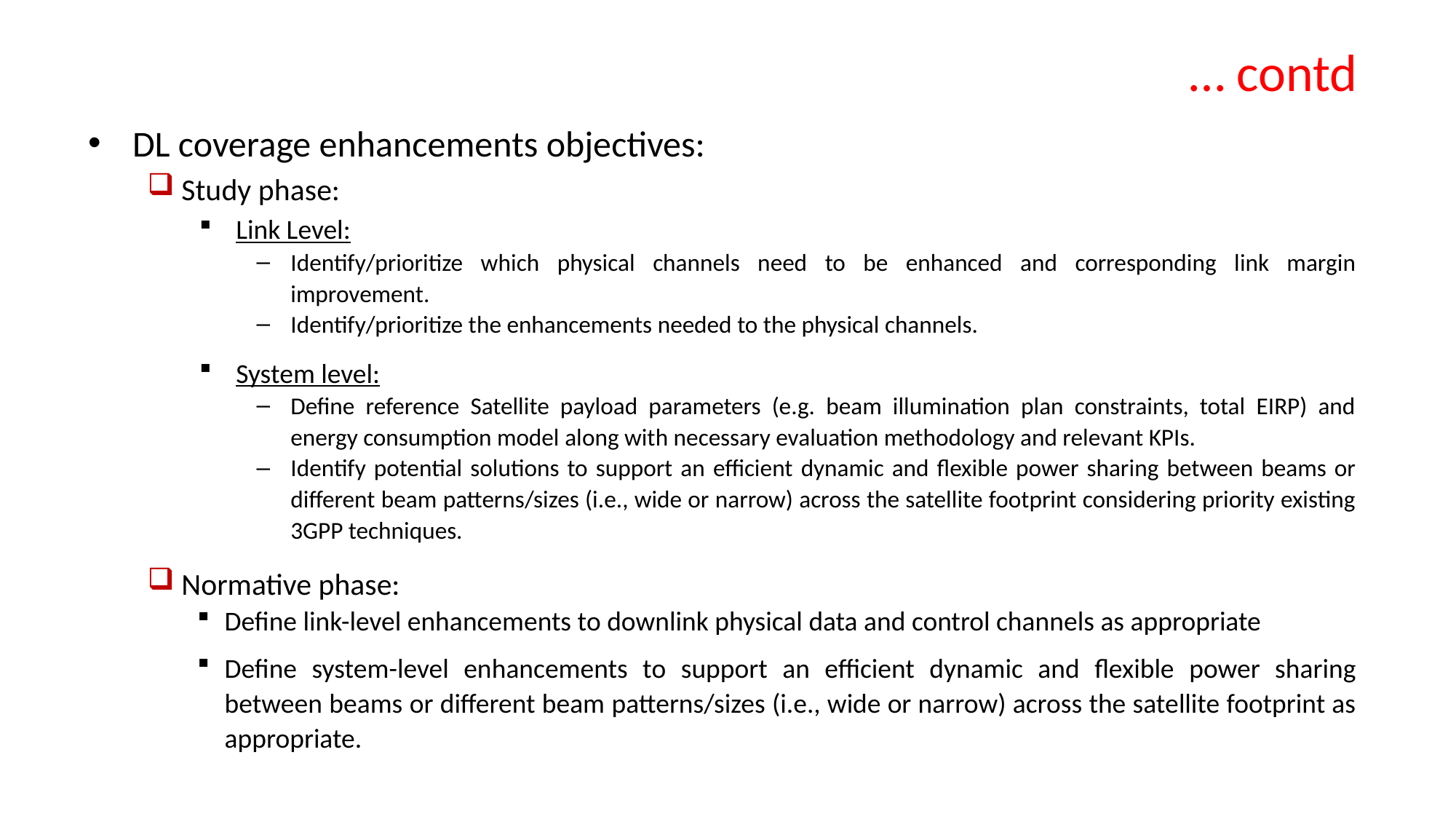

# … contd
DL coverage enhancements objectives:
Study phase:
Link Level:
Identify/prioritize which physical channels need to be enhanced and corresponding link margin improvement.
Identify/prioritize the enhancements needed to the physical channels.
System level:
Define reference Satellite payload parameters (e.g. beam illumination plan constraints, total EIRP) and energy consumption model along with necessary evaluation methodology and relevant KPIs.
Identify potential solutions to support an efficient dynamic and flexible power sharing between beams or different beam patterns/sizes (i.e., wide or narrow) across the satellite footprint considering priority existing 3GPP techniques.
Normative phase:
Define link-level enhancements to downlink physical data and control channels as appropriate
Define system-level enhancements to support an efficient dynamic and flexible power sharing between beams or different beam patterns/sizes (i.e., wide or narrow) across the satellite footprint as appropriate.